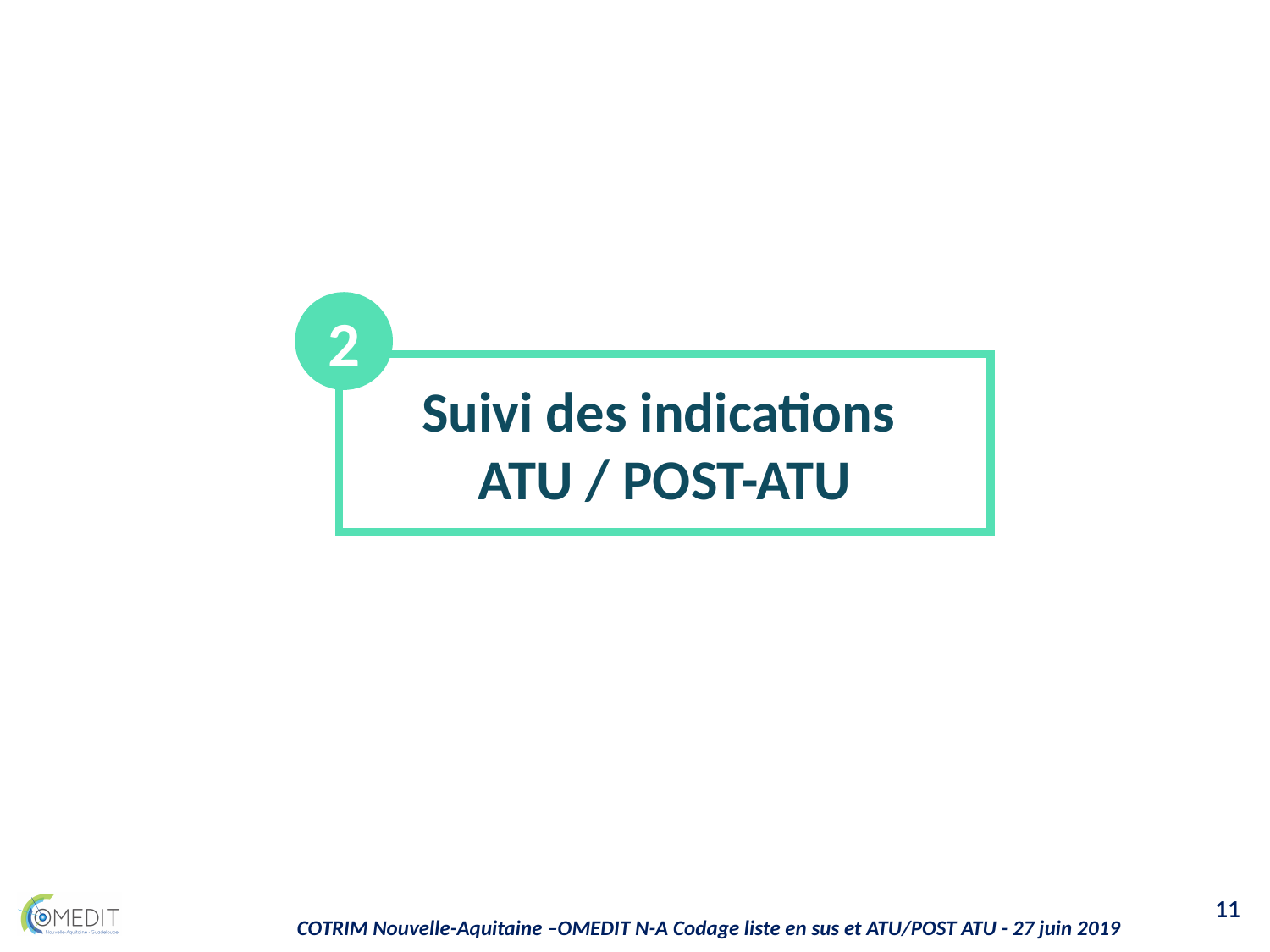

2
Suivi des indications
ATU / POST-ATU
11